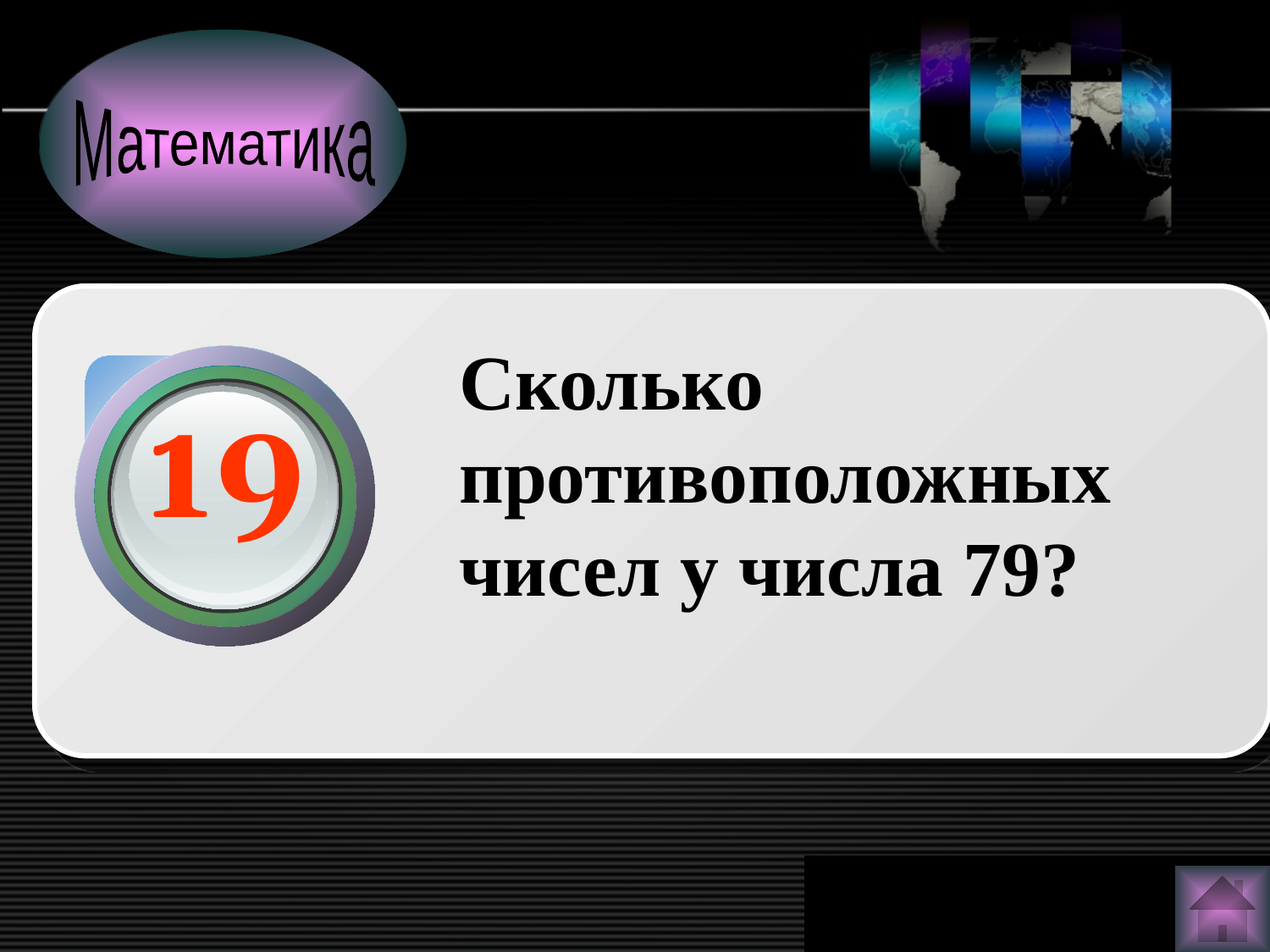

Математика

Сколько противоположных чисел у числа 79?

19

www.themegallery.com